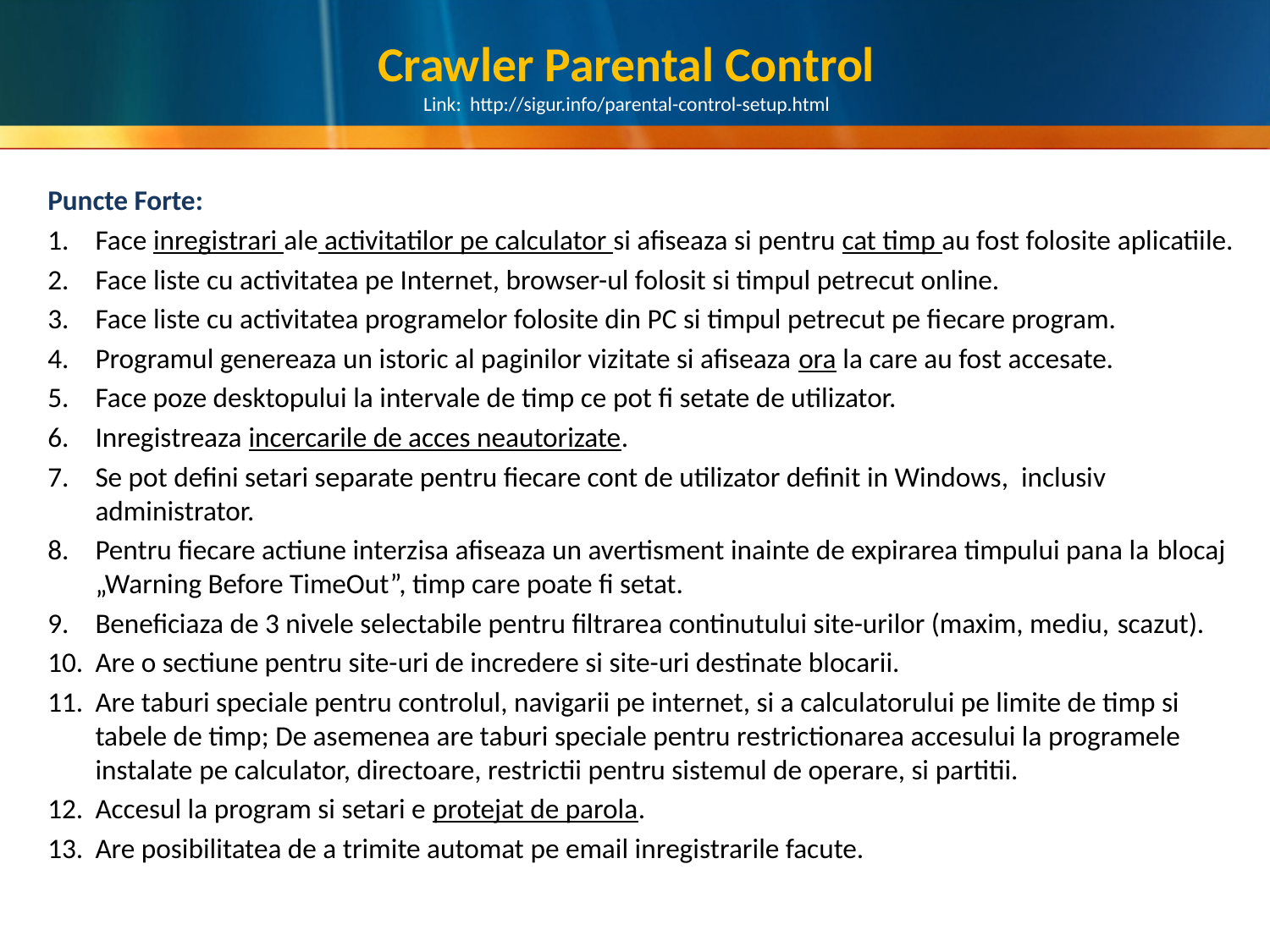

# Crawler Parental Control Link:  http://sigur.info/parental-control-setup.html
Puncte Forte:
Face inregistrari ale activitatilor pe calculator si afiseaza si pentru cat timp au fost folosite aplicatiile.
Face liste cu activitatea pe Internet, browser-ul folosit si timpul petrecut online.
Face liste cu activitatea programelor folosite din PC si timpul petrecut pe fiecare program.
Programul genereaza un istoric al paginilor vizitate si afiseaza ora la care au fost accesate.
Face poze desktopului la intervale de timp ce pot fi setate de utilizator.
Inregistreaza incercarile de acces neautorizate.
Se pot defini setari separate pentru fiecare cont de utilizator definit in Windows,  inclusiv administrator.
Pentru fiecare actiune interzisa afiseaza un avertisment inainte de expirarea timpului pana la blocaj „Warning Before TimeOut”, timp care poate fi setat.
Beneficiaza de 3 nivele selectabile pentru filtrarea continutului site-urilor (maxim, mediu, scazut).
Are o sectiune pentru site-uri de incredere si site-uri destinate blocarii.
Are taburi speciale pentru controlul, navigarii pe internet, si a calculatorului pe limite de timp si tabele de timp; De asemenea are taburi speciale pentru restrictionarea accesului la programele instalate pe calculator, directoare, restrictii pentru sistemul de operare, si partitii.
Accesul la program si setari e protejat de parola.
Are posibilitatea de a trimite automat pe email inregistrarile facute.